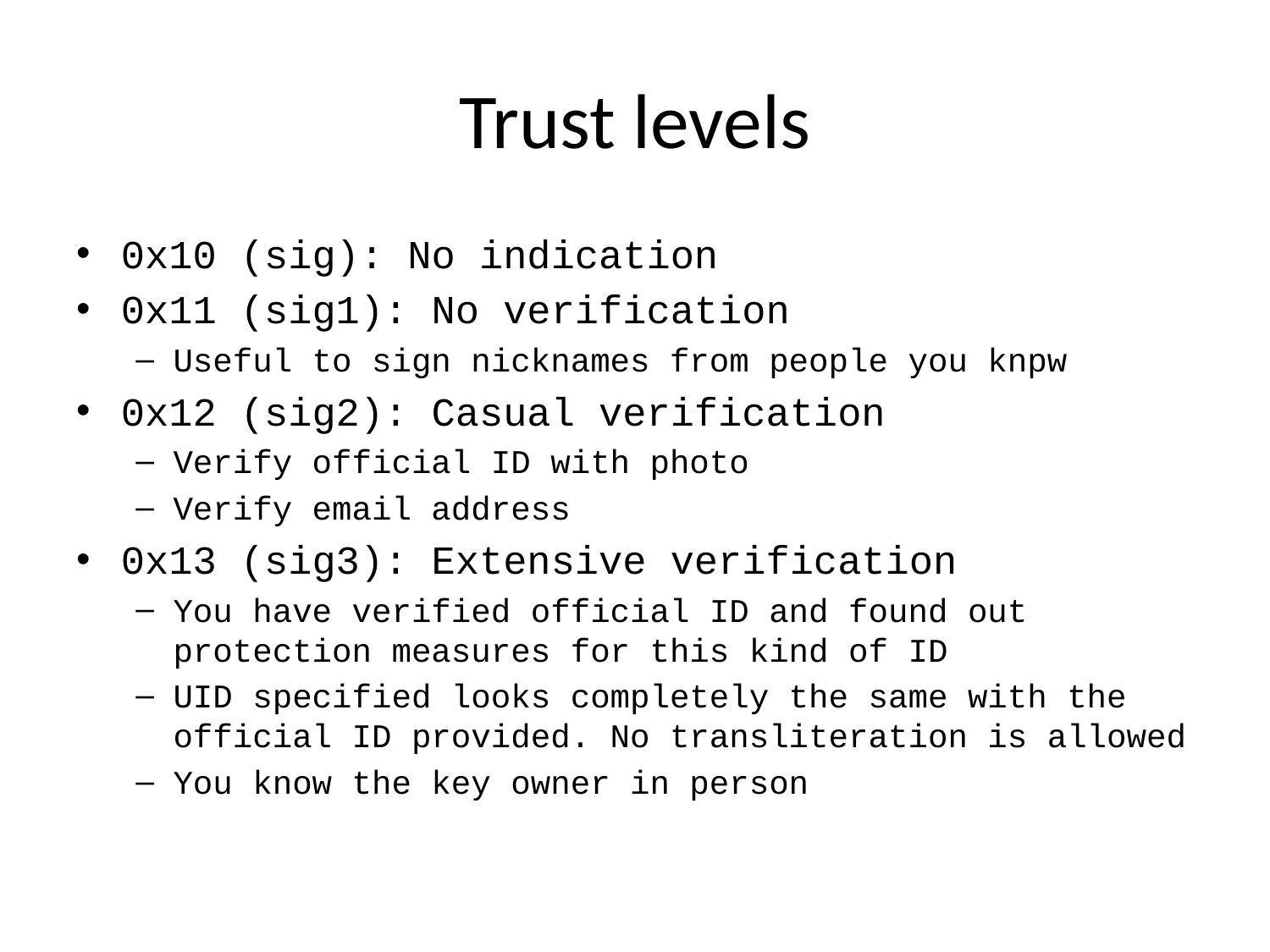

# Trust levels
0x10 (sig): No indication
0x11 (sig1): No verification
Useful to sign nicknames from people you knpw
0x12 (sig2): Casual verification
Verify official ID with photo
Verify email address
0x13 (sig3): Extensive verification
You have verified official ID and found out protection measures for this kind of ID
UID specified looks completely the same with the official ID provided. No transliteration is allowed
You know the key owner in person